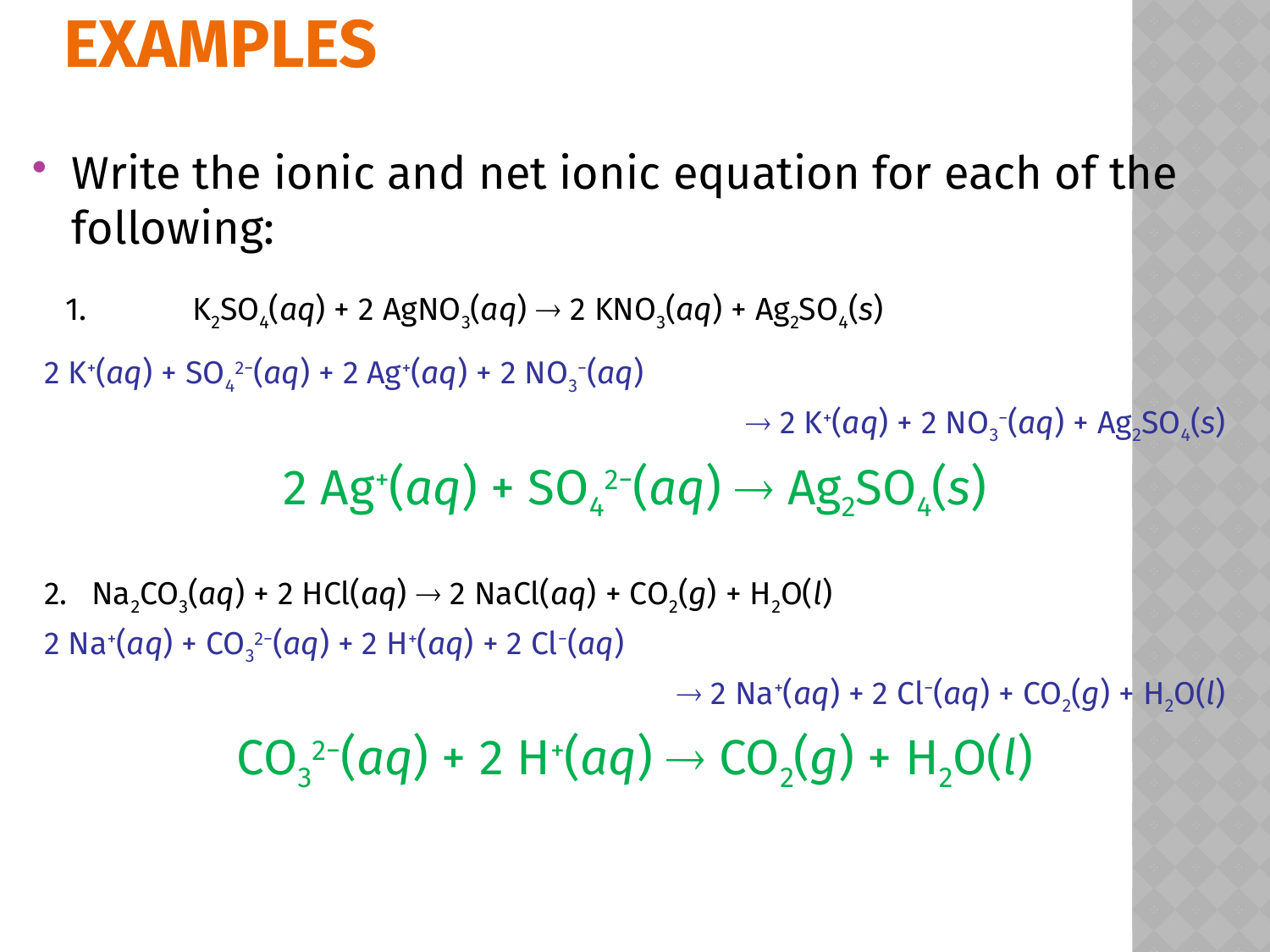

# Examples
Write the ionic and net ionic equation for each of the following:
1.	K2SO4(aq) + 2 AgNO3(aq) → 2 KNO3(aq) + Ag2SO4(s)
2 K+(aq) + SO42−(aq) + 2 Ag+(aq) + 2 NO3−(aq)
→ 2 K+(aq) + 2 NO3−(aq) + Ag2SO4(s)
2 Ag+(aq) + SO42−(aq) → Ag2SO4(s)

2.	Na2CO3(aq) + 2 HCl(aq) → 2 NaCl(aq) + CO2(g) + H2O(l)
2 Na+(aq) + CO32−(aq) + 2 H+(aq) + 2 Cl−(aq)
→ 2 Na+(aq) + 2 Cl−(aq) + CO2(g) + H2O(l)
CO32−(aq) + 2 H+(aq) → CO2(g) + H2O(l)